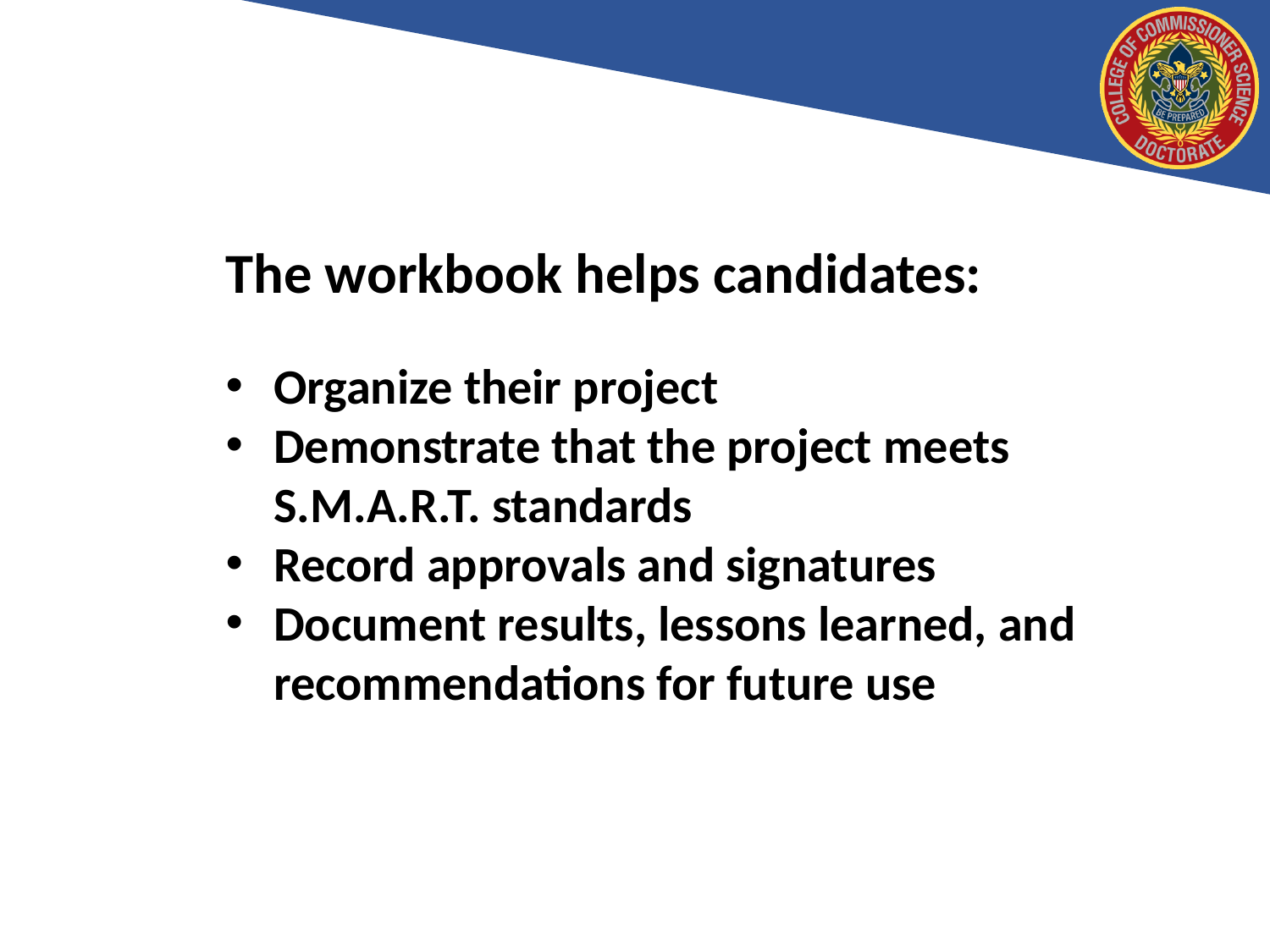

The workbook helps candidates:

Organize their project
Demonstrate that the project meets S.M.A.R.T. standards
Record approvals and signatures
Document results, lessons learned, and recommendations for future use